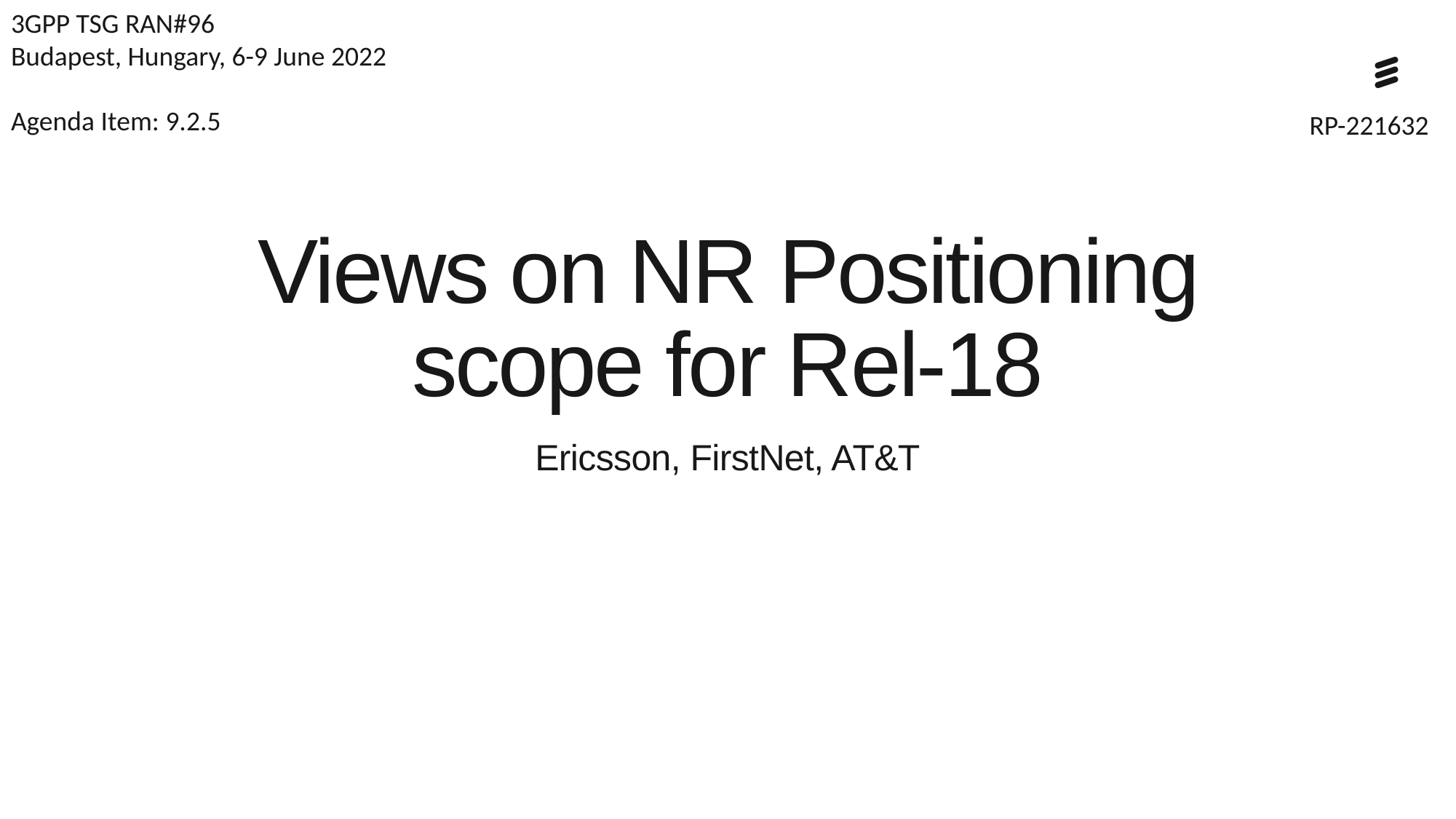

3GPP TSG RAN#96
Budapest, Hungary, 6-9 June 2022

Agenda Item: 9.2.5
RP-221632
# Views on NR Positioning scope for Rel-18
Ericsson, FirstNet, AT&T